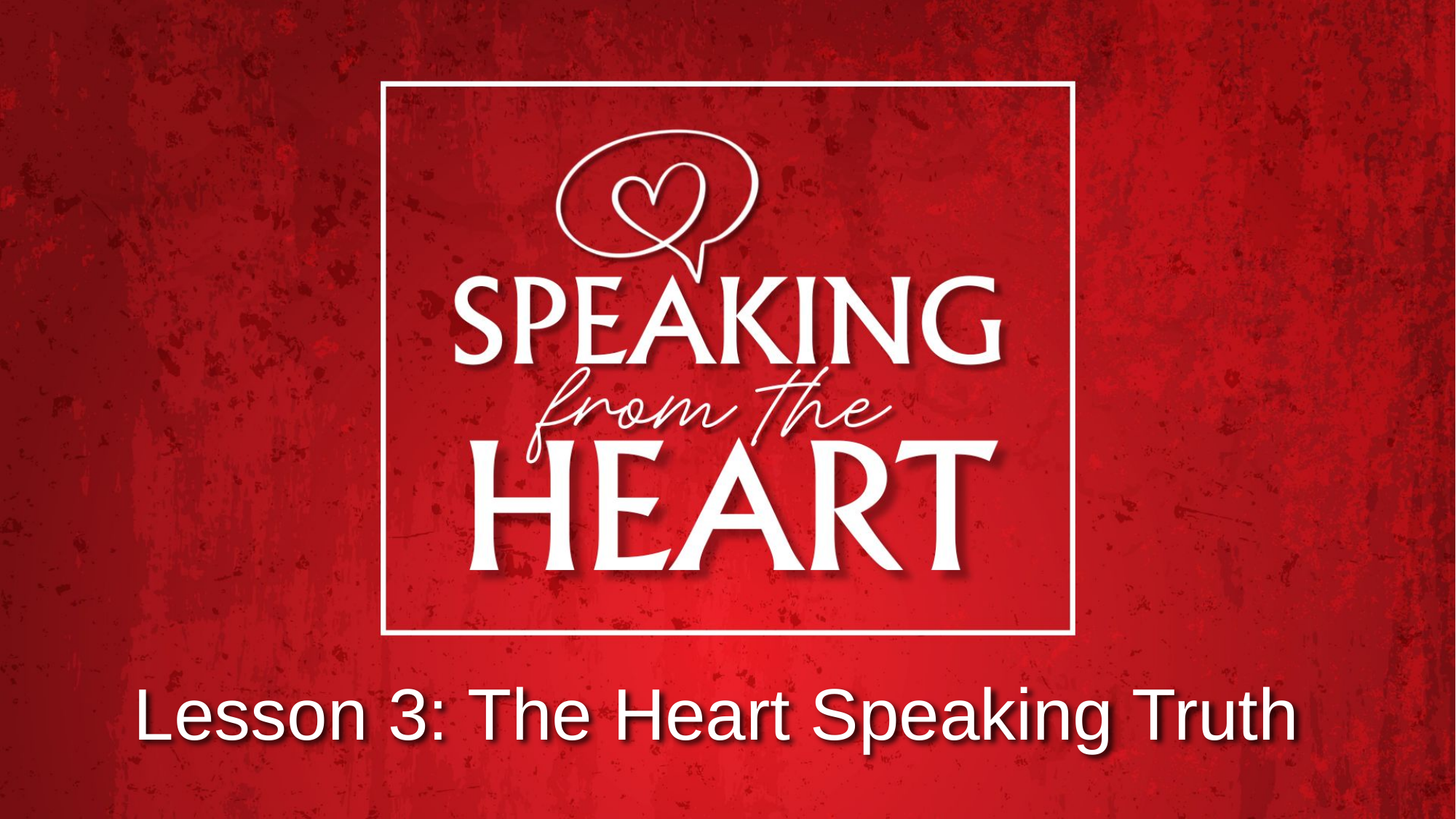

# Lesson 3: The Heart Speaking Truth